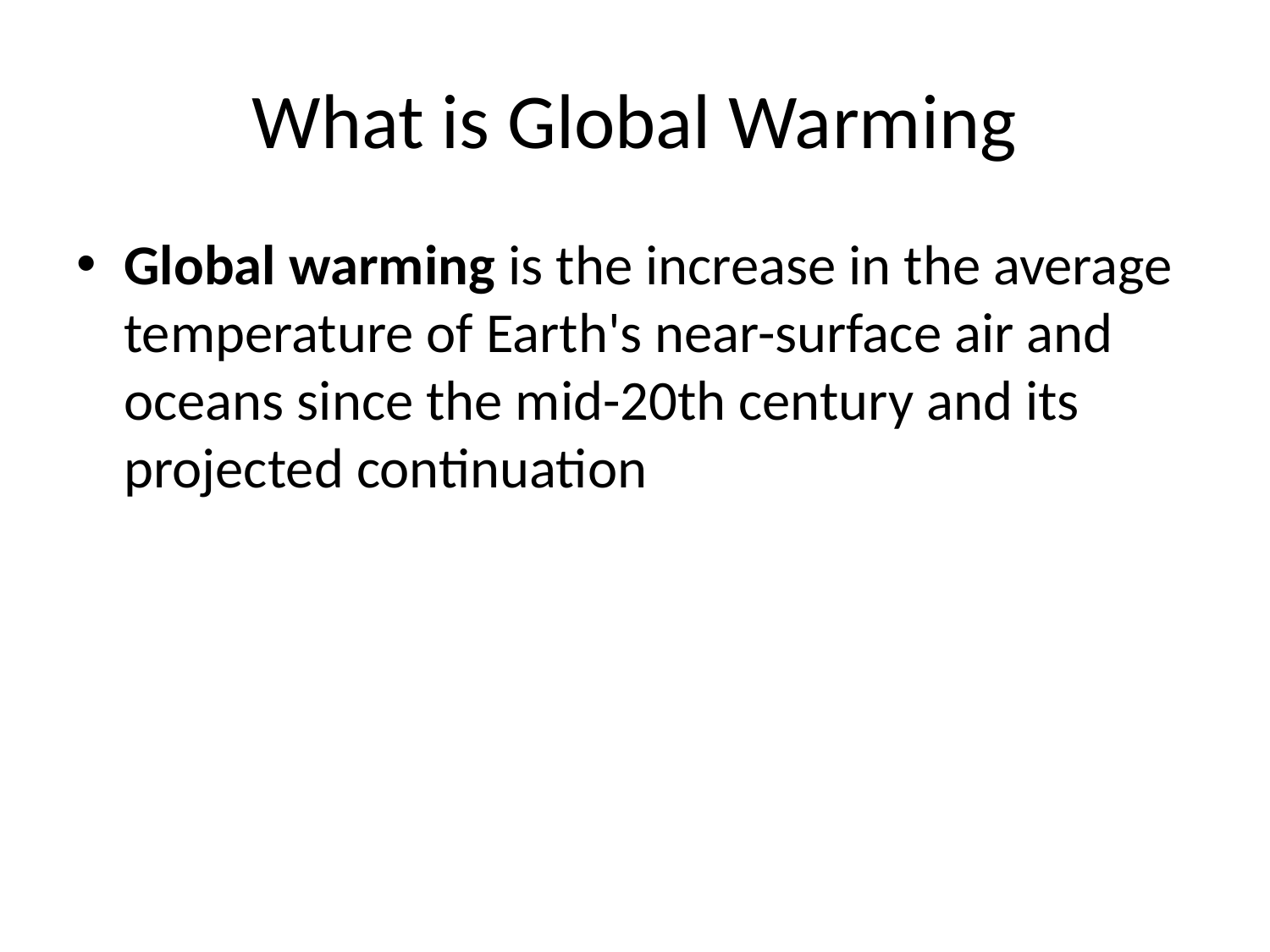

# What is Global Warming
Global warming is the increase in the average temperature of Earth's near-surface air and oceans since the mid-20th century and its projected continuation